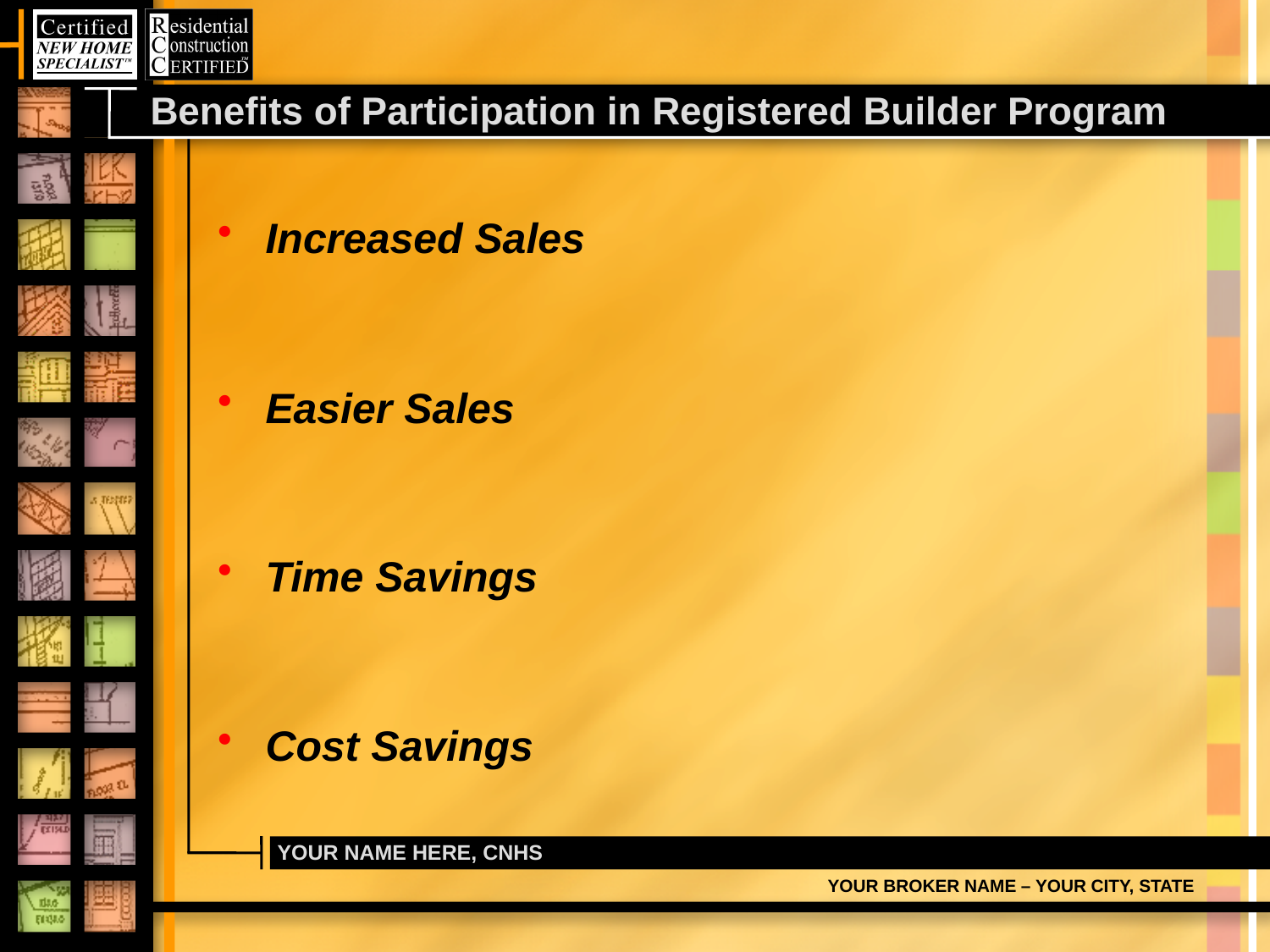

# Benefits of Participation in Registered Builder Program
Increased Sales

Easier Sales

Time Savings

Cost Savings

YOUR NAME HERE, CNHS